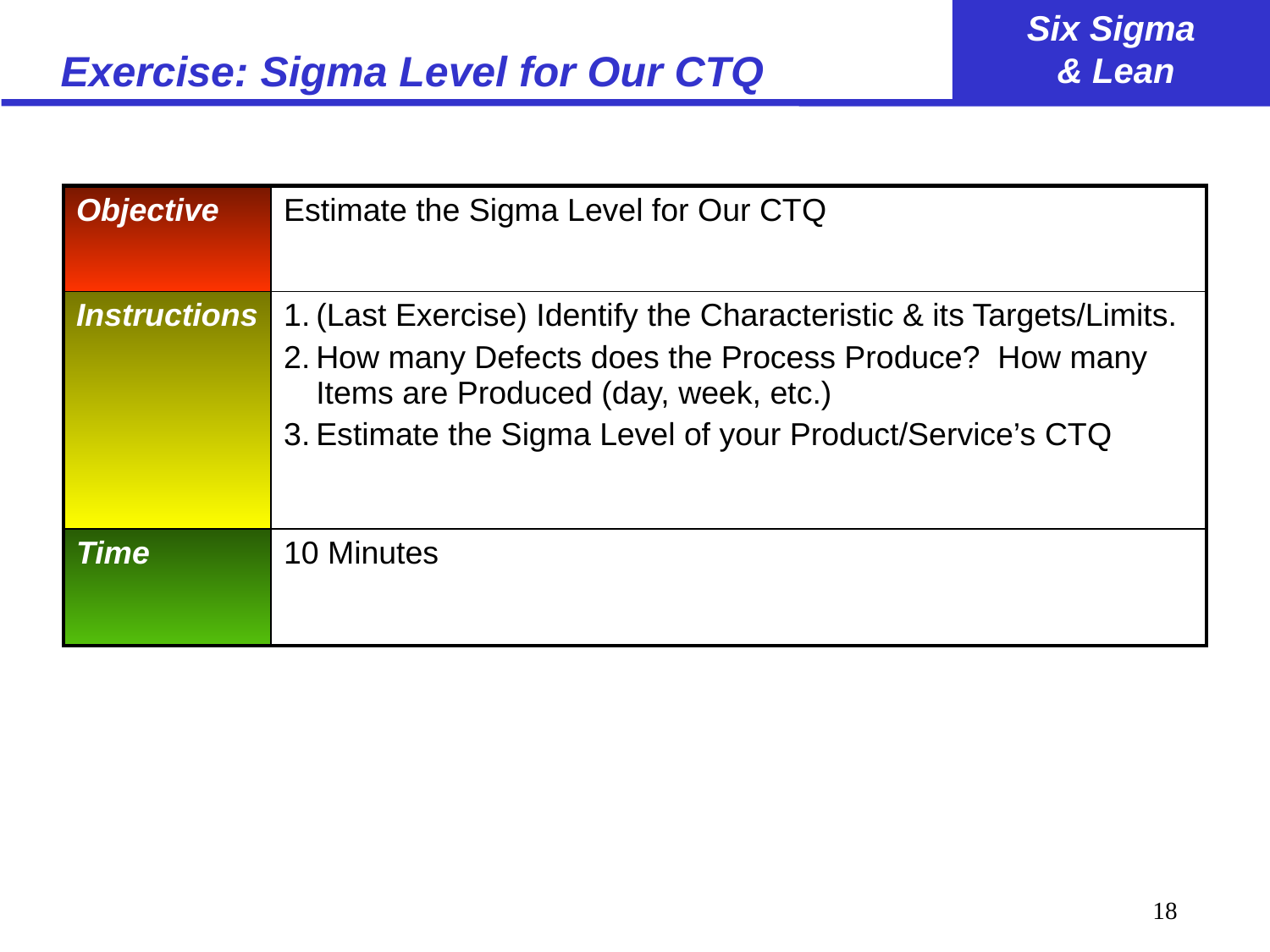

# Exercise: Sigma Level for Our CTQ
| Objective | Estimate the Sigma Level for Our CTQ |
| --- | --- |
| Instructions | (Last Exercise) Identify the Characteristic & its Targets/Limits. How many Defects does the Process Produce? How many Items are Produced (day, week, etc.) Estimate the Sigma Level of your Product/Service’s CTQ |
| Time | 10 Minutes |
18